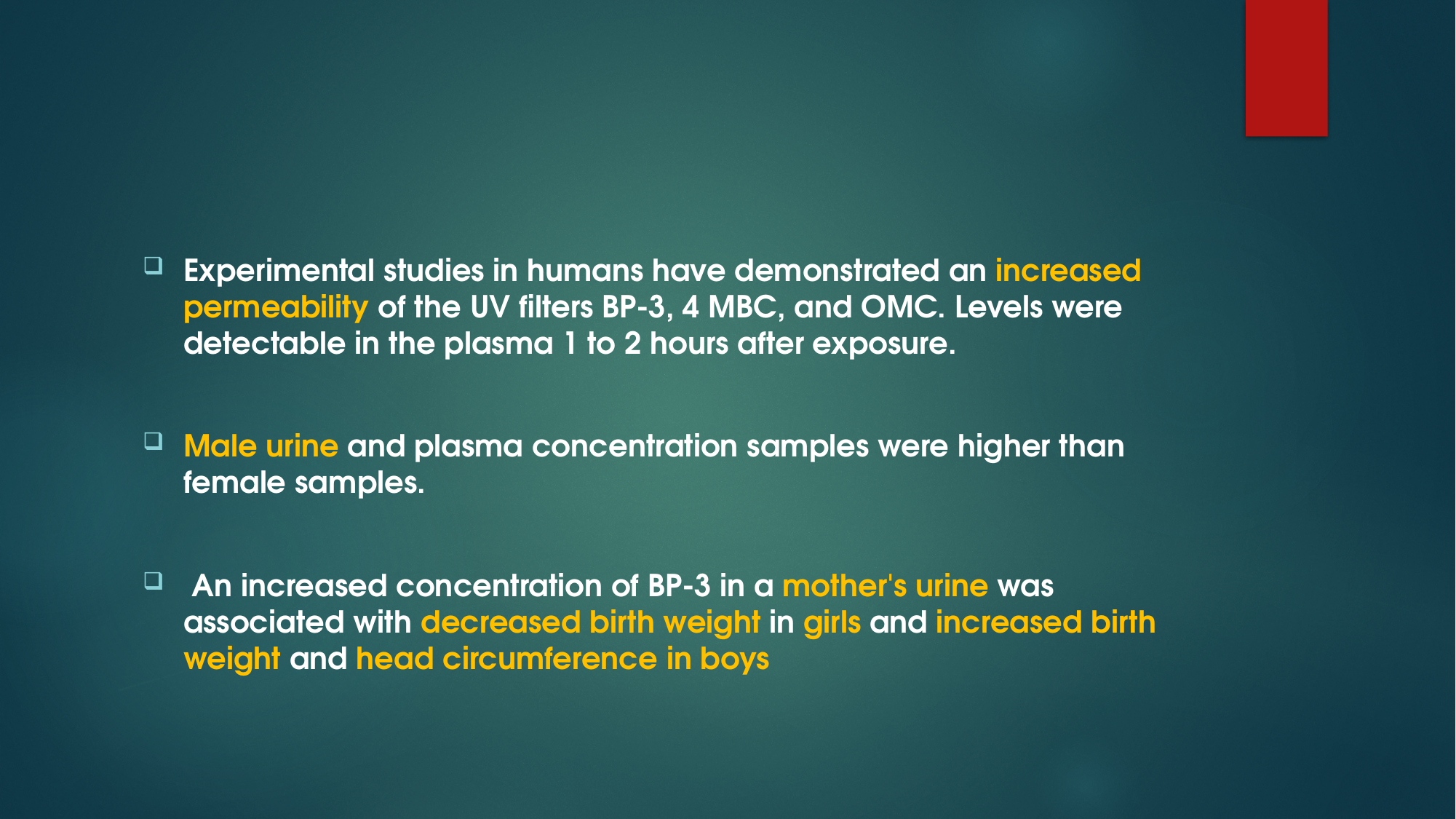

#
Experimental studies in humans have demonstrated an increased permeability of the UV filters BP-3, 4 MBC, and OMC. Levels were detectable in the plasma 1 to 2 hours after exposure.

Male urine and plasma concentration samples were higher than female samples.

 An increased concentration of BP-3 in a mother's urine was associated with decreased birth weight in girls and increased birth weight and head circumference in boys